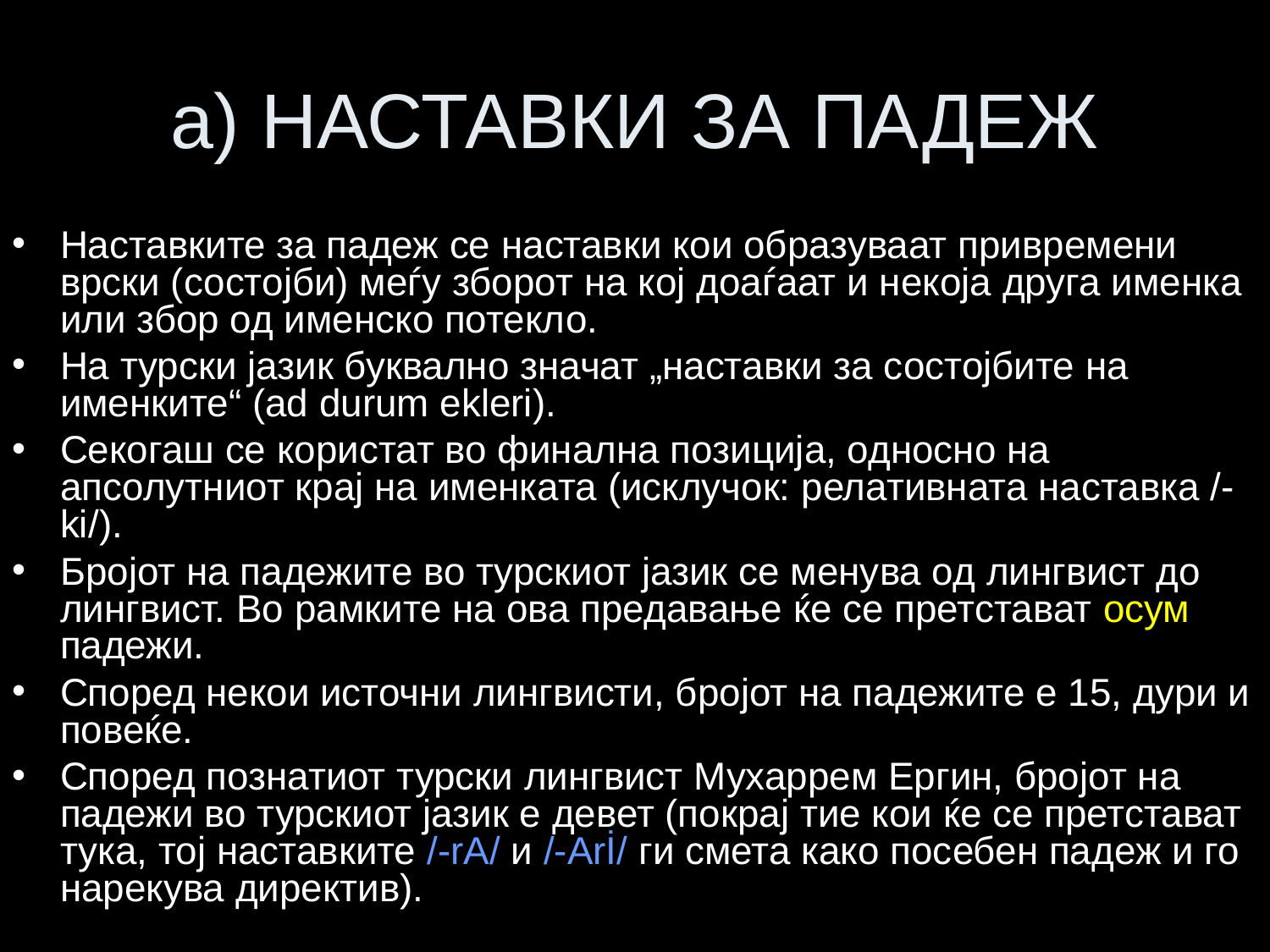

# a) НАСТАВКИ ЗА ПАДЕЖ
Наставките за падеж се наставки кои образуваат привремени врски (состојби) меѓу зборот на кој доаѓаат и некоја друга именка или збор од именско потекло.
На турски јазик буквално значат „наставки за состојбите на именките“ (ad durum ekleri).
Секогаш се користат во финална позиција, односно на апсолутниот крај на именката (исклучок: релативната наставка /-ki/).
Бројот на падежите во турскиот јазик се менува од лингвист до лингвист. Во рамките на ова предавање ќе се претстават осум падежи.
Според некои источни лингвисти, бројот на падежите е 15, дури и повеќе.
Според познатиот турски лингвист Мухаррем Ергин, бројот на падежи во турскиот јазик е девет (покрај тие кои ќе се претстават тука, тој наставките /-rA/ и /-Arİ/ ги смета како посебен падеж и го нарекува директив).